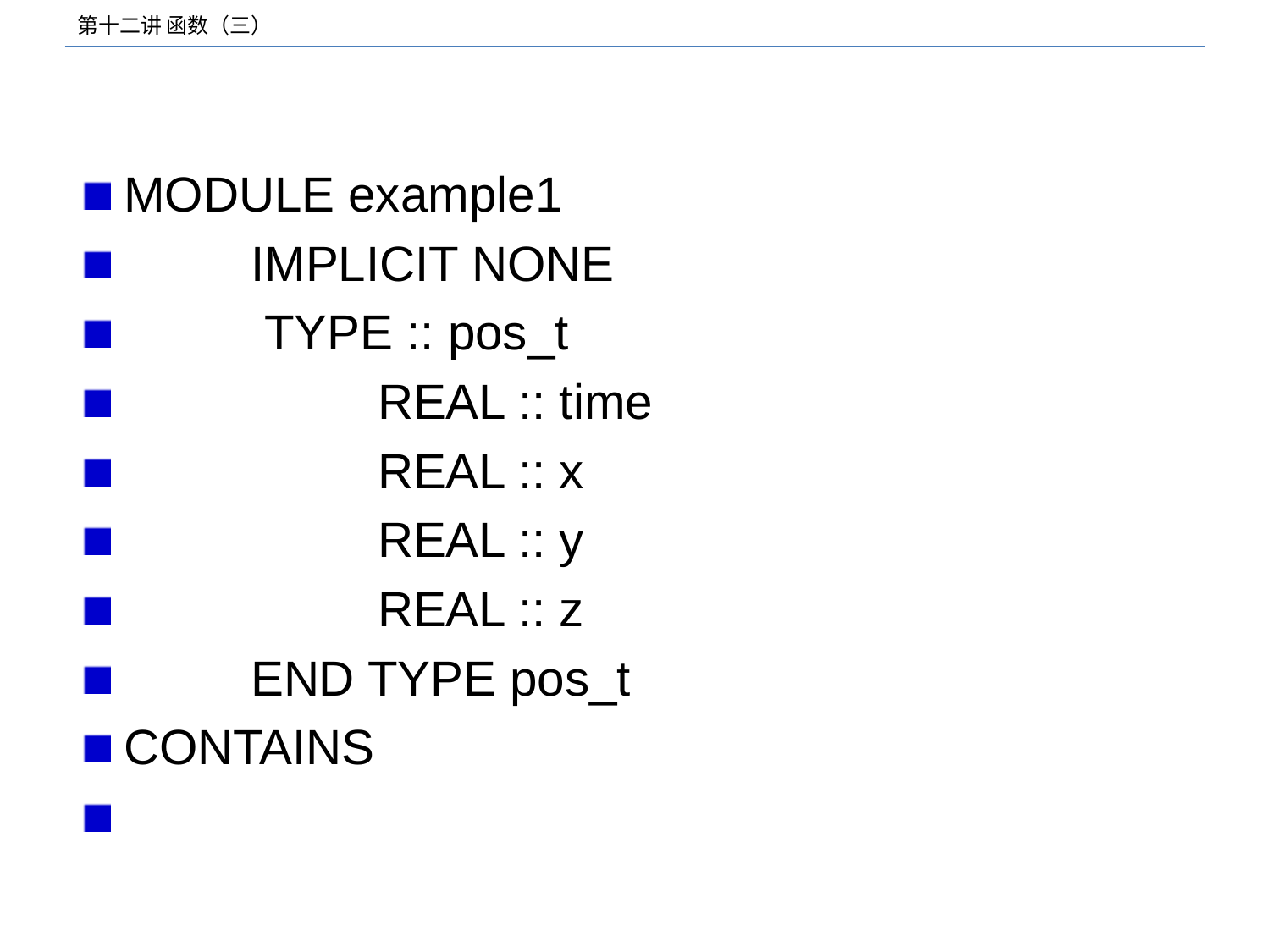

#
MODULE example1
	IMPLICIT NONE
	 TYPE :: pos_t
		REAL :: time
		REAL :: x
		REAL :: y
		REAL :: z
	END TYPE pos_t
CONTAINS